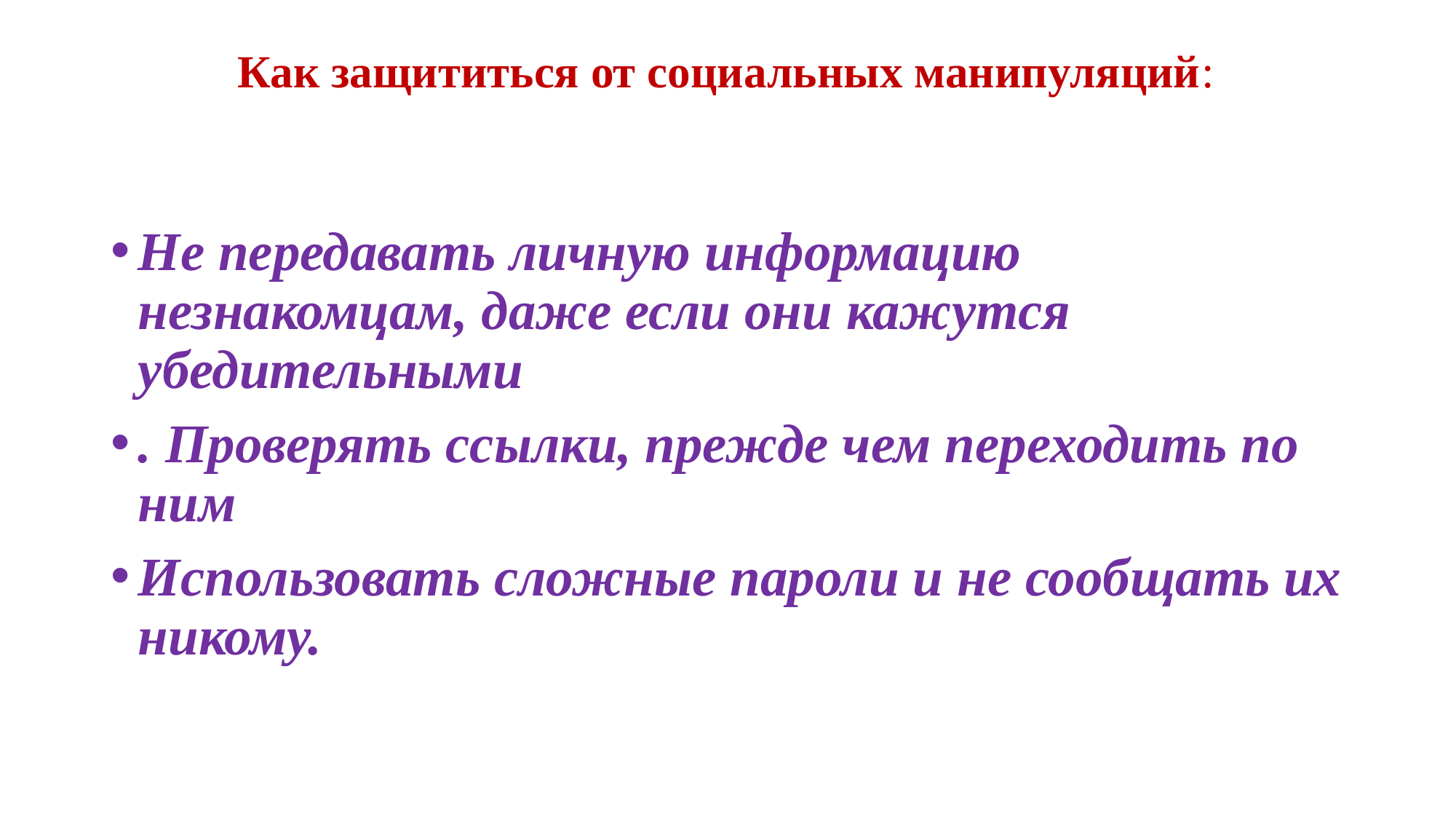

# Как защититься от социальных манипуляций:
Не передавать личную информацию незнакомцам, даже если они кажутся убедительными
. Проверять ссылки, прежде чем переходить по ним
Использовать сложные пароли и не сообщать их никому.